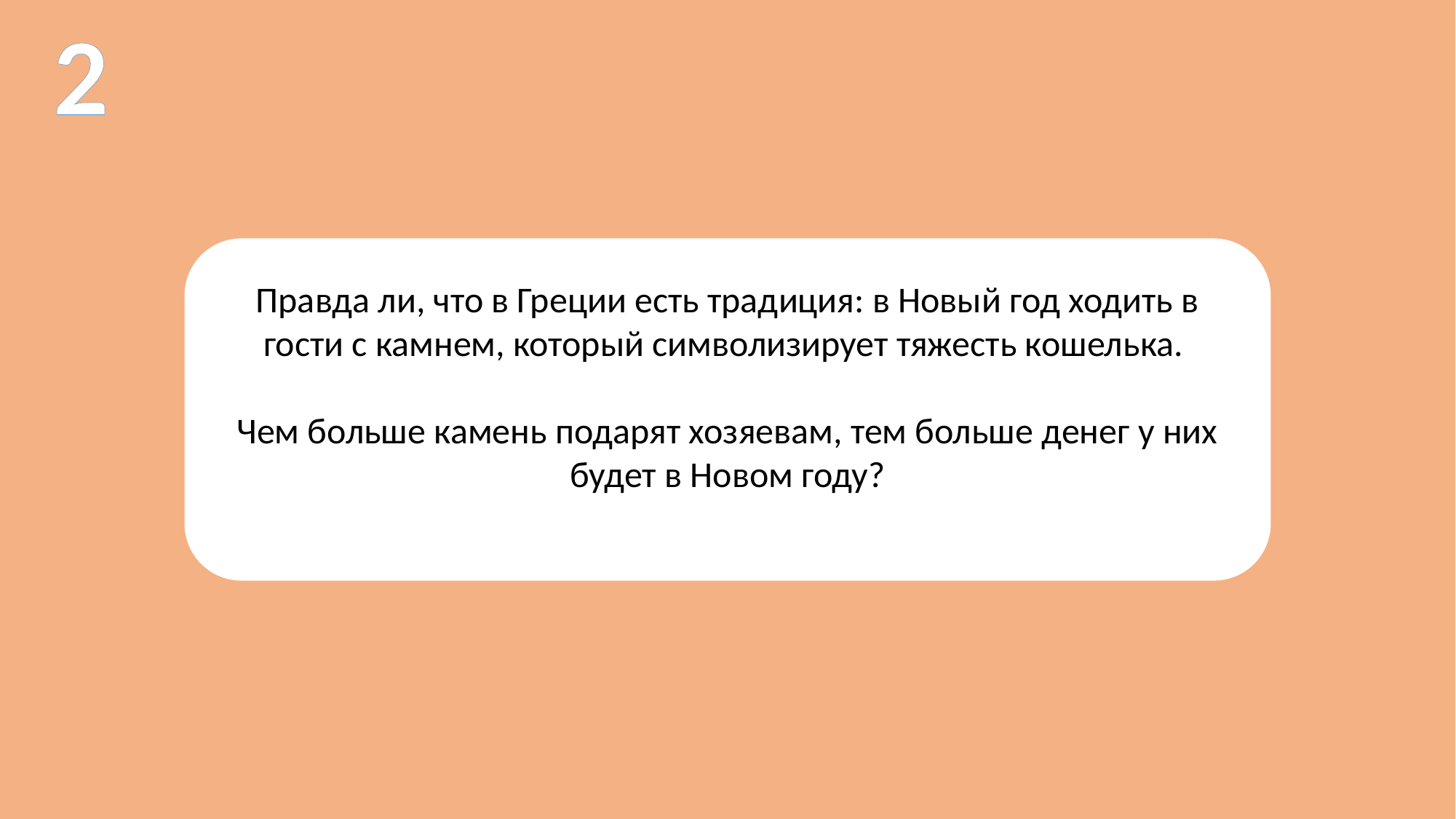

2

Правда ли, что в Греции есть традиция: в Новый год ходить в гости с камнем, который символизирует тяжесть кошелька.

Чем больше камень подарят хозяевам, тем больше денег у них будет в Новом году?